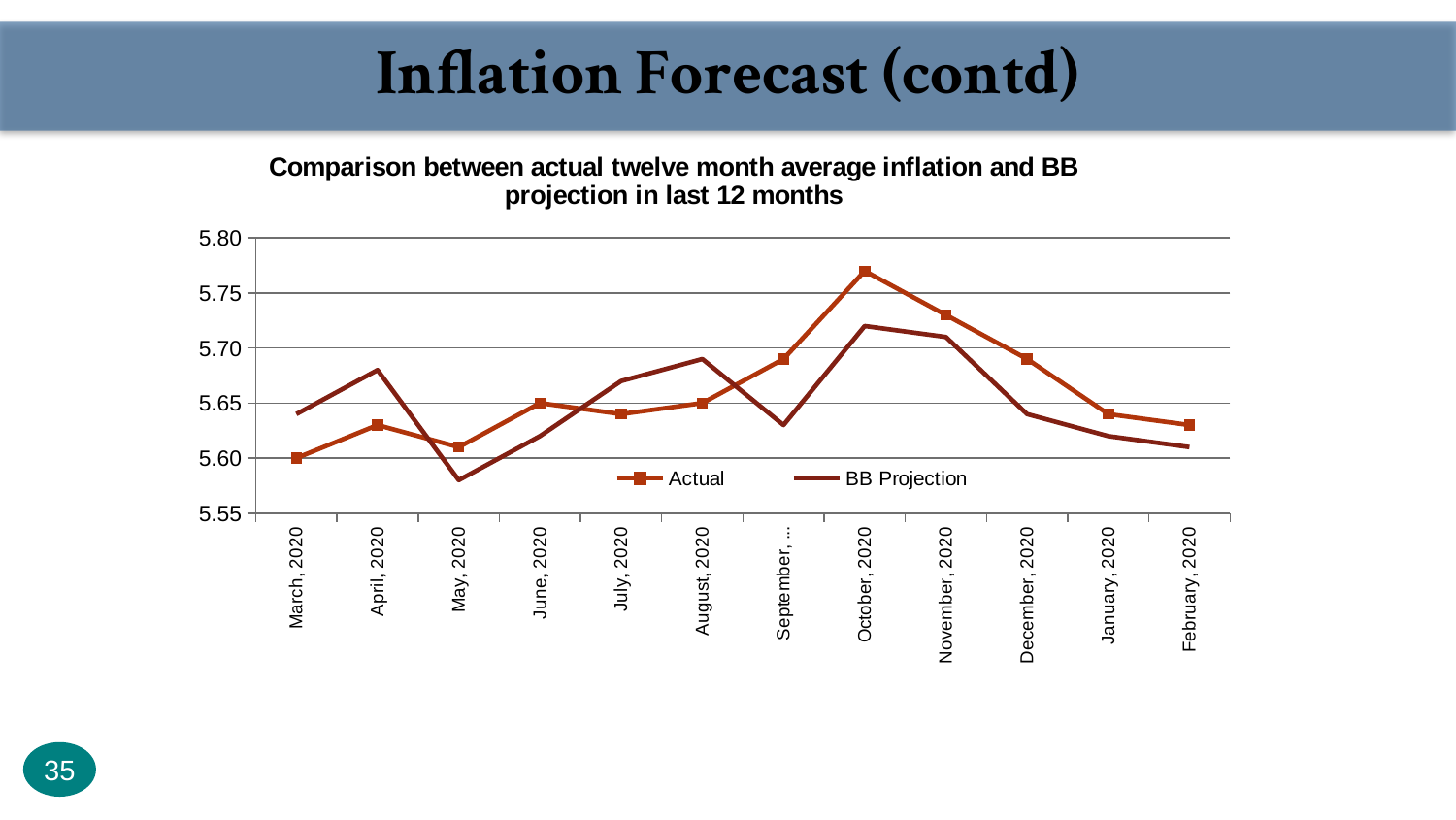

Inflation Forecast (contd)

### Chart: Comparison between actual twelve month average inflation and BB projection in last 12 months

| Category | Actual | BB Projection |
|---|---|---|
| March, 2020 | 5.6 | 5.64 |
| April, 2020 | 5.63 | 5.68 |
| May, 2020 | 5.6099999999999985 | 5.58 |
| June, 2020 | 5.6499999999999995 | 5.619999999999997 |
| July, 2020 | 5.64 | 5.67 |
| August, 2020 | 5.6499999999999995 | 5.6899999999999995 |
| September, 2020 | 5.6899999999999995 | 5.63 |
| October, 2020 | 5.770000000000001 | 5.72 |
| November, 2020 | 5.73 | 5.71 |
| December, 2020 | 5.6899999999999995 | 5.64 |
| January, 2020 | 5.64 | 5.619999999999997 |
| February, 2020 | 5.63 | 5.6099999999999985 |
35